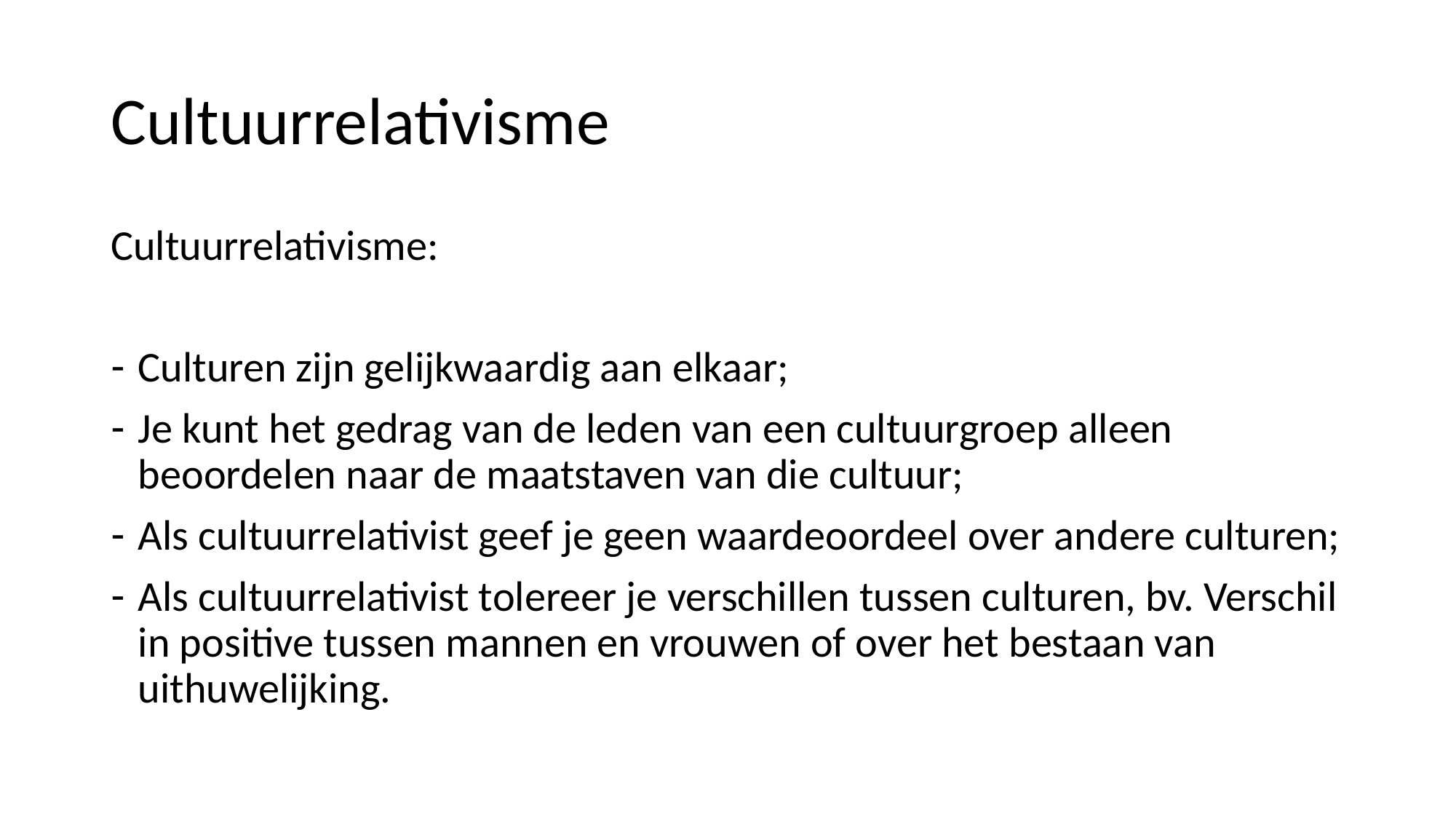

# Cultuurrelativisme
Cultuurrelativisme:

Culturen zijn gelijkwaardig aan elkaar;
Je kunt het gedrag van de leden van een cultuurgroep alleen beoordelen naar de maatstaven van die cultuur;
Als cultuurrelativist geef je geen waardeoordeel over andere culturen;
Als cultuurrelativist tolereer je verschillen tussen culturen, bv. Verschil in positive tussen mannen en vrouwen of over het bestaan van uithuwelijking.